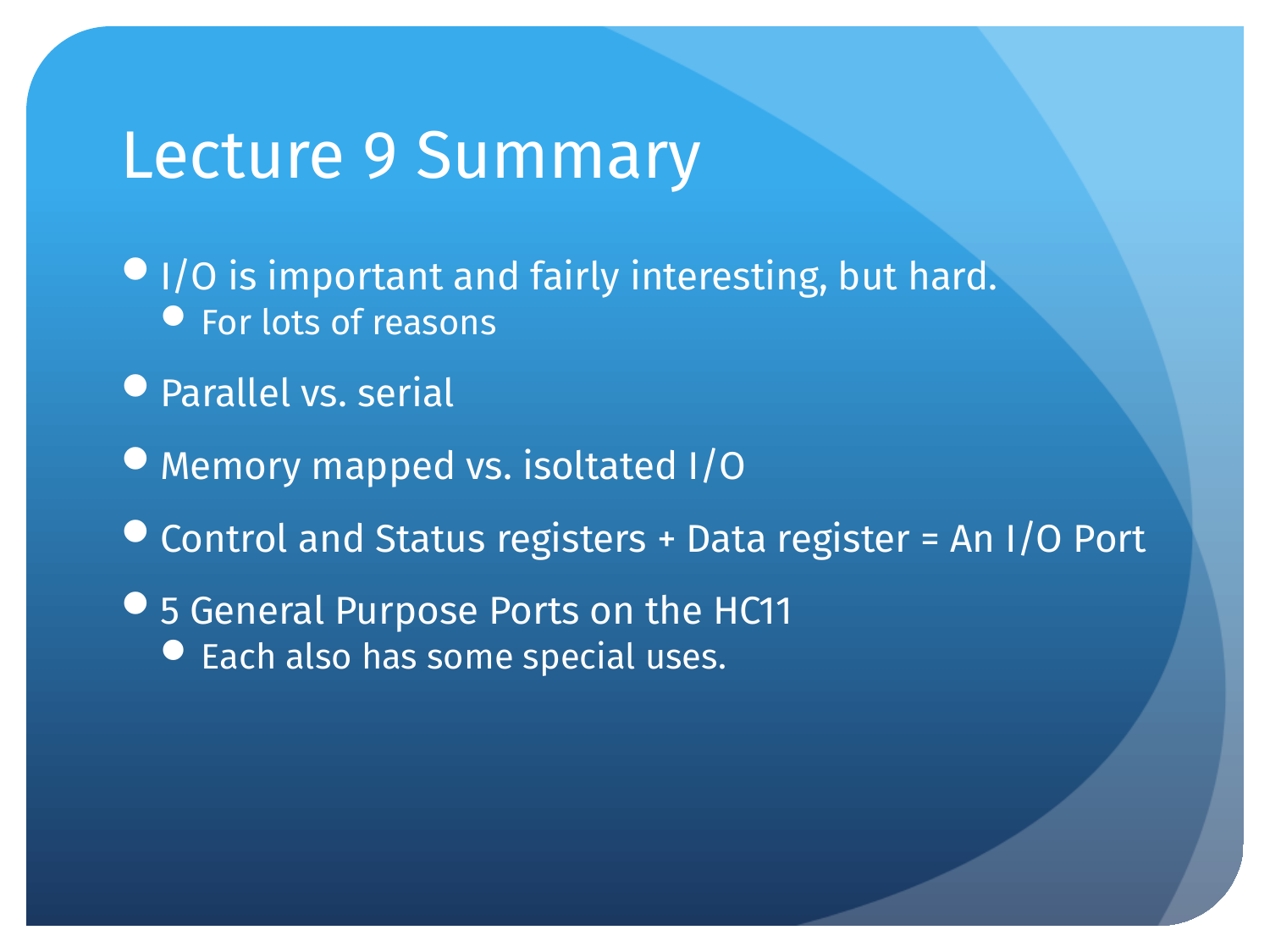

# Lecture 9 Summary
I/O is important and fairly interesting, but hard.
For lots of reasons
Parallel vs. serial
Memory mapped vs. isoltated I/O
Control and Status registers + Data register = An I/O Port
5 General Purpose Ports on the HC11
Each also has some special uses.